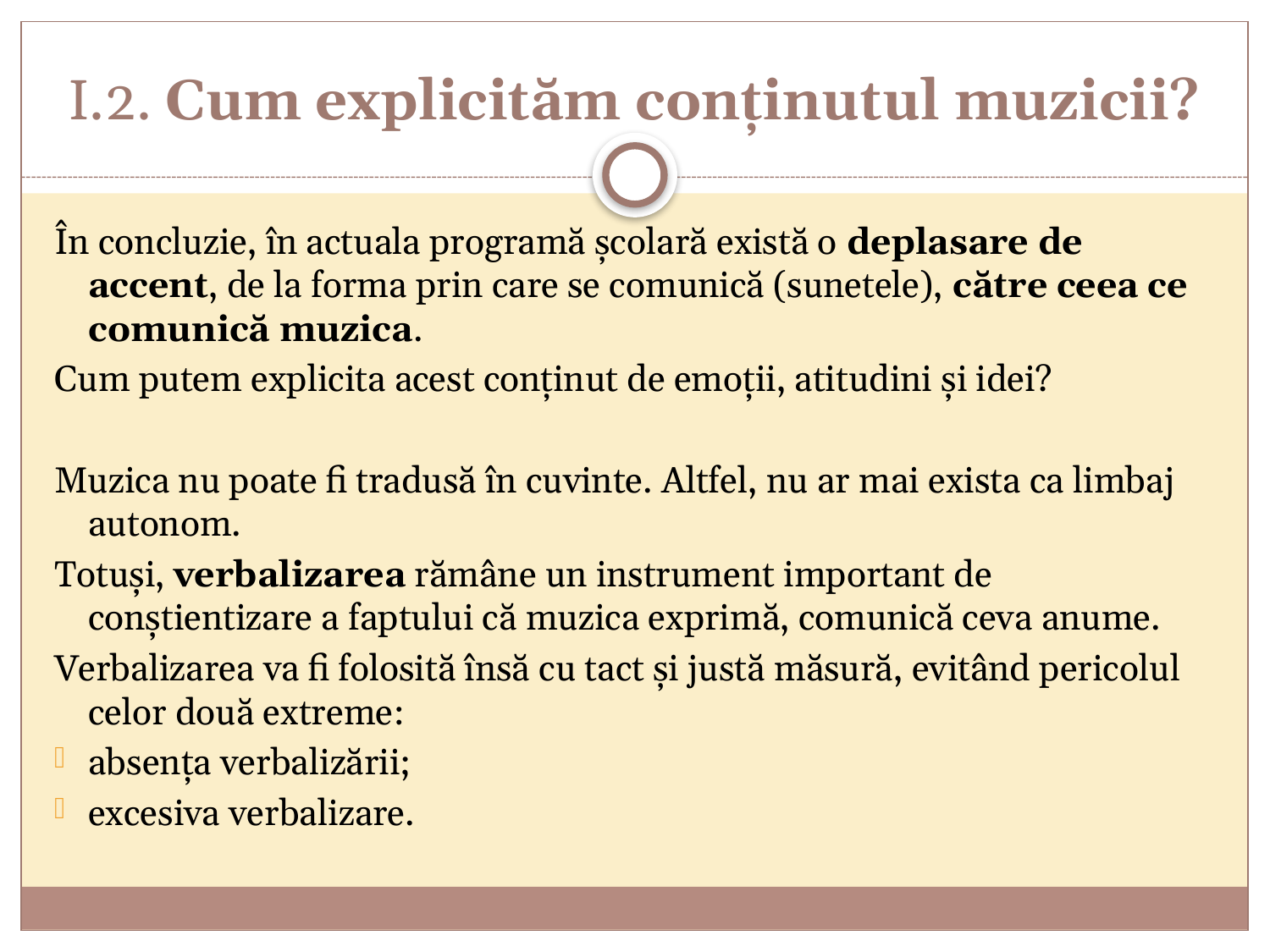

# I.2. Cum explicităm conținutul muzicii?
În concluzie, în actuala programă școlară există o deplasare de accent, de la forma prin care se comunică (sunetele), către ceea ce comunică muzica.
Cum putem explicita acest conținut de emoții, atitudini și idei?

Muzica nu poate fi tradusă în cuvinte. Altfel, nu ar mai exista ca limbaj autonom.
Totuși, verbalizarea rămâne un instrument important de conștientizare a faptului că muzica exprimă, comunică ceva anume.
Verbalizarea va fi folosită însă cu tact și justă măsură, evitând pericolul celor două extreme:
absența verbalizării;
excesiva verbalizare.